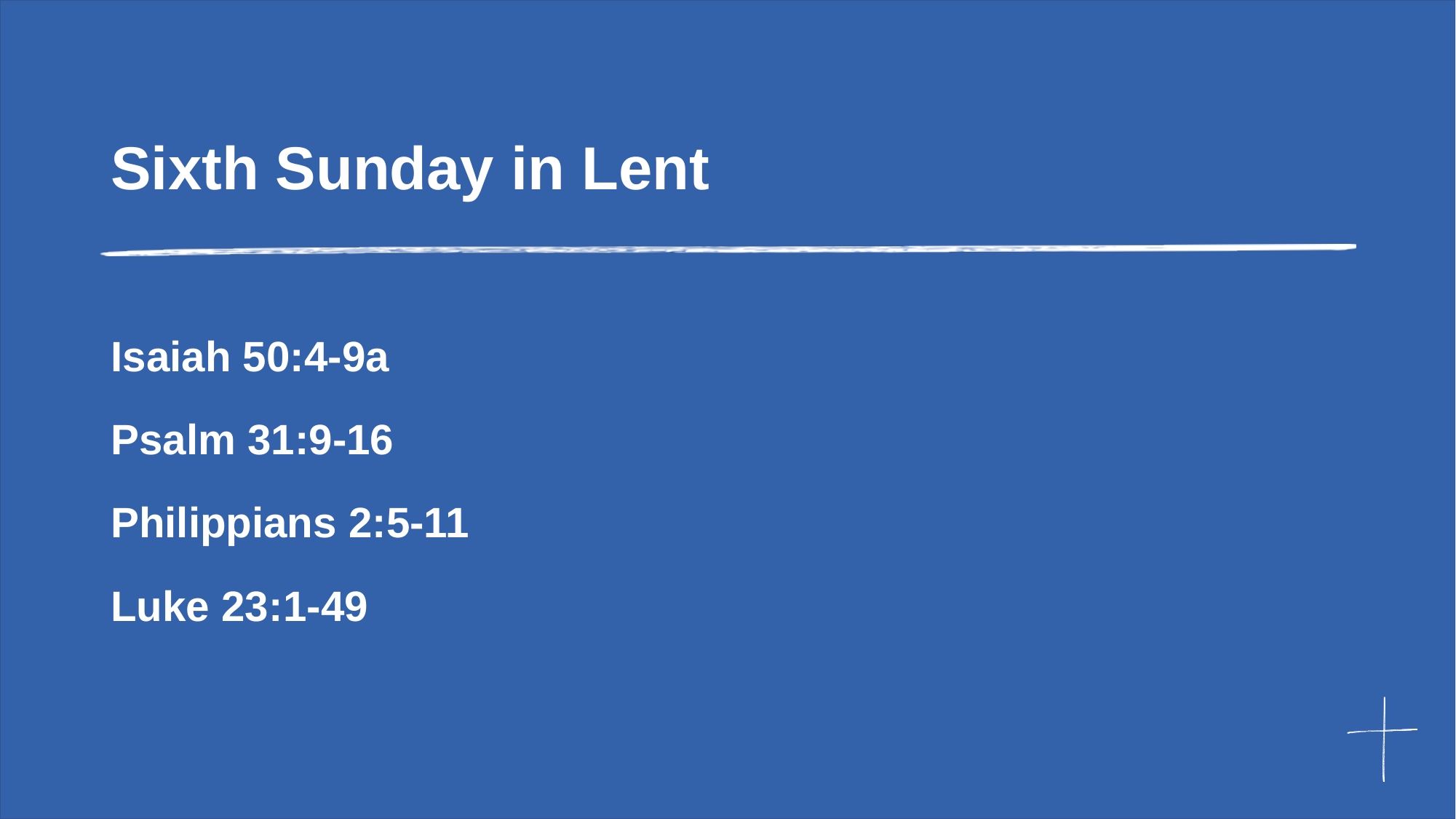

# Sixth Sunday in Lent
Isaiah 50:4-9a
Psalm 31:9-16
Philippians 2:5-11
Luke 23:1-49